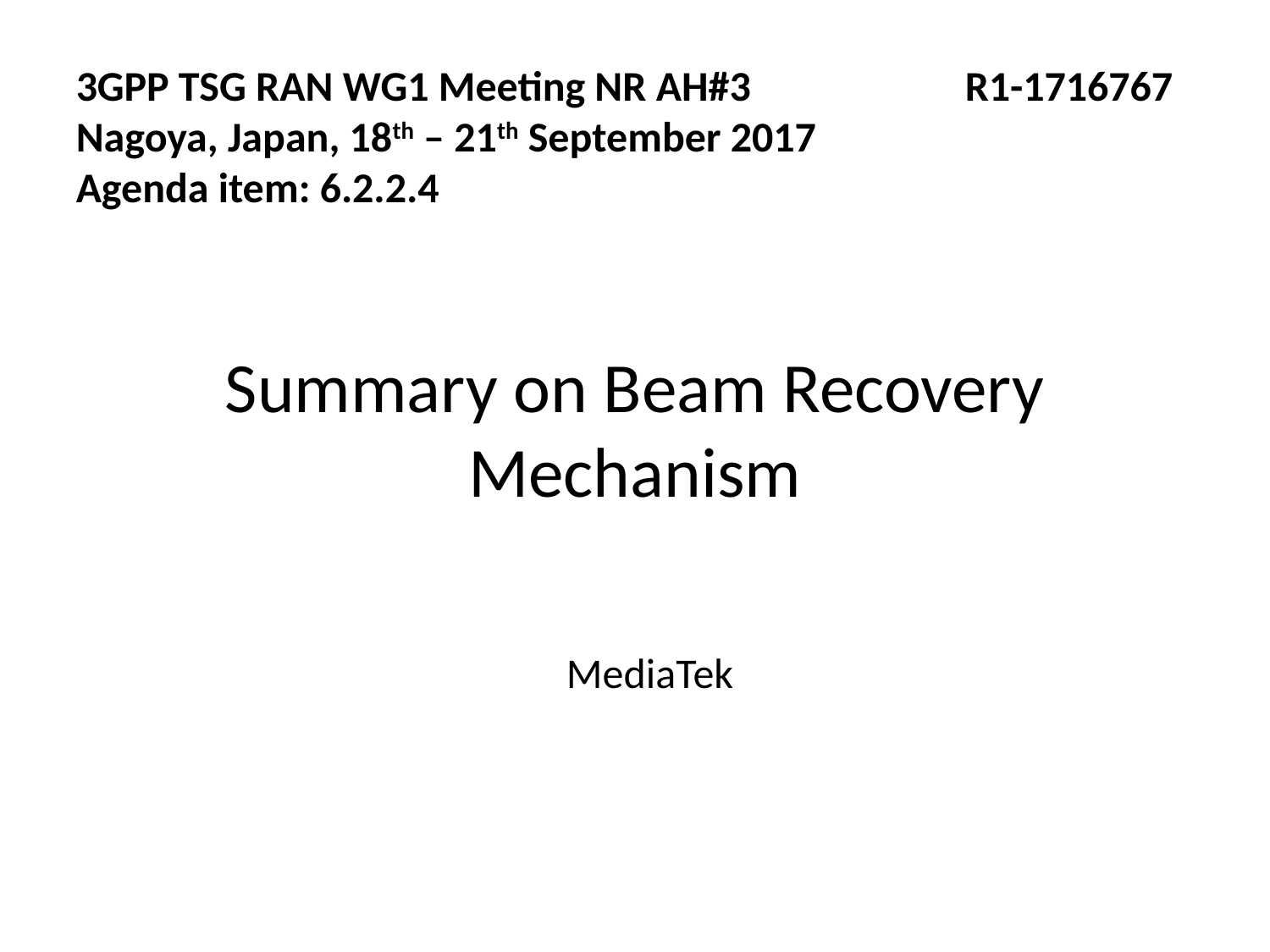

3GPP TSG RAN WG1 Meeting NR AH#3         		R1-1716767
Nagoya, Japan, 18th – 21th September 2017
Agenda item: 6.2.2.4
Summary on Beam Recovery Mechanism
MediaTek